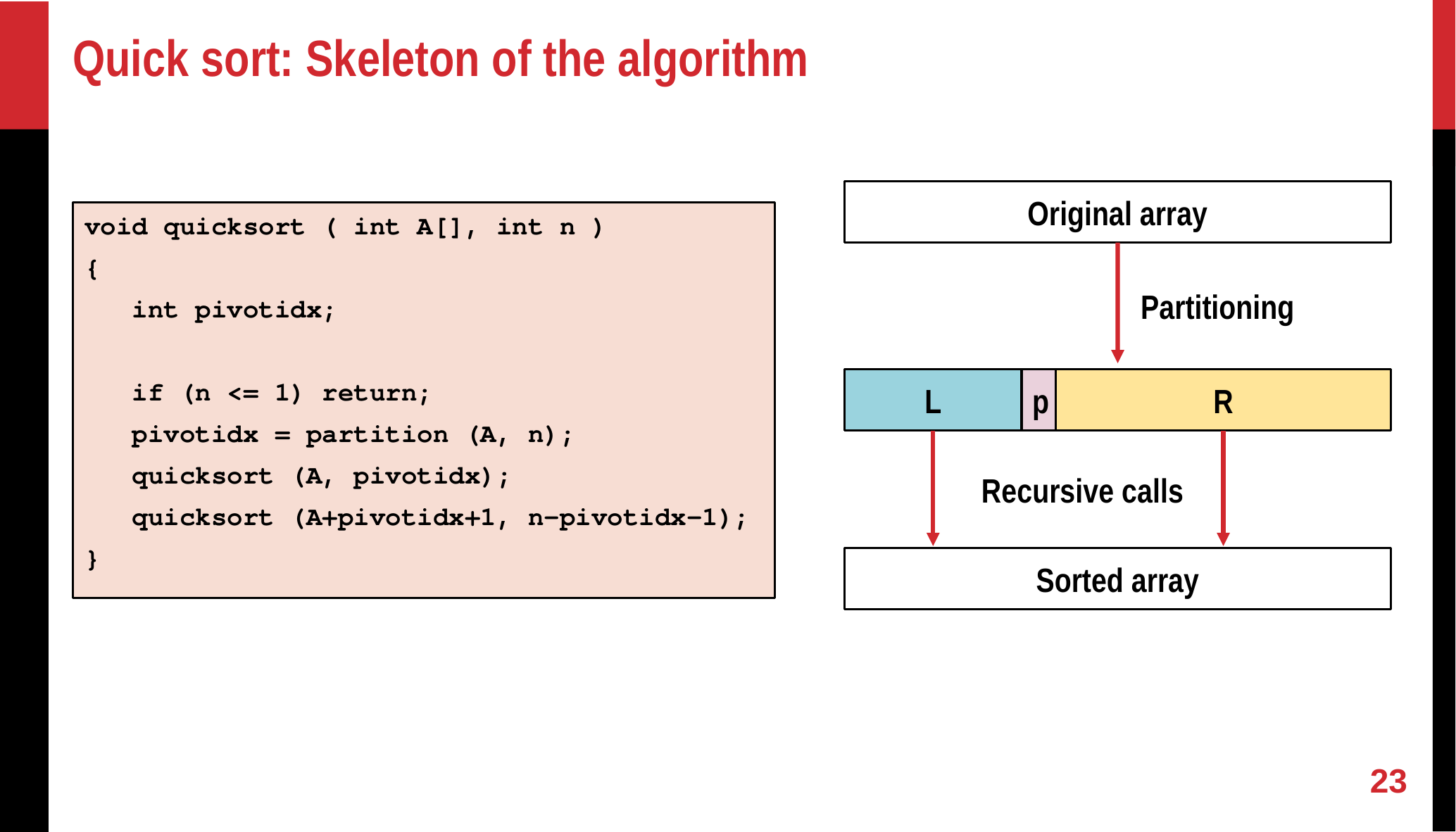

# Quick sort: Skeleton of the algorithm
Original array
void quicksort ( int A[], int n )
{
   int pivotidx;

   if (n <= 1) return;
   pivotidx = partition (A, n);
   quicksort (A, pivotidx);
   quicksort (A+pivotidx+1, n-pivotidx-1);
}
Partitioning
L
p
R
Recursive calls
Sorted array
23